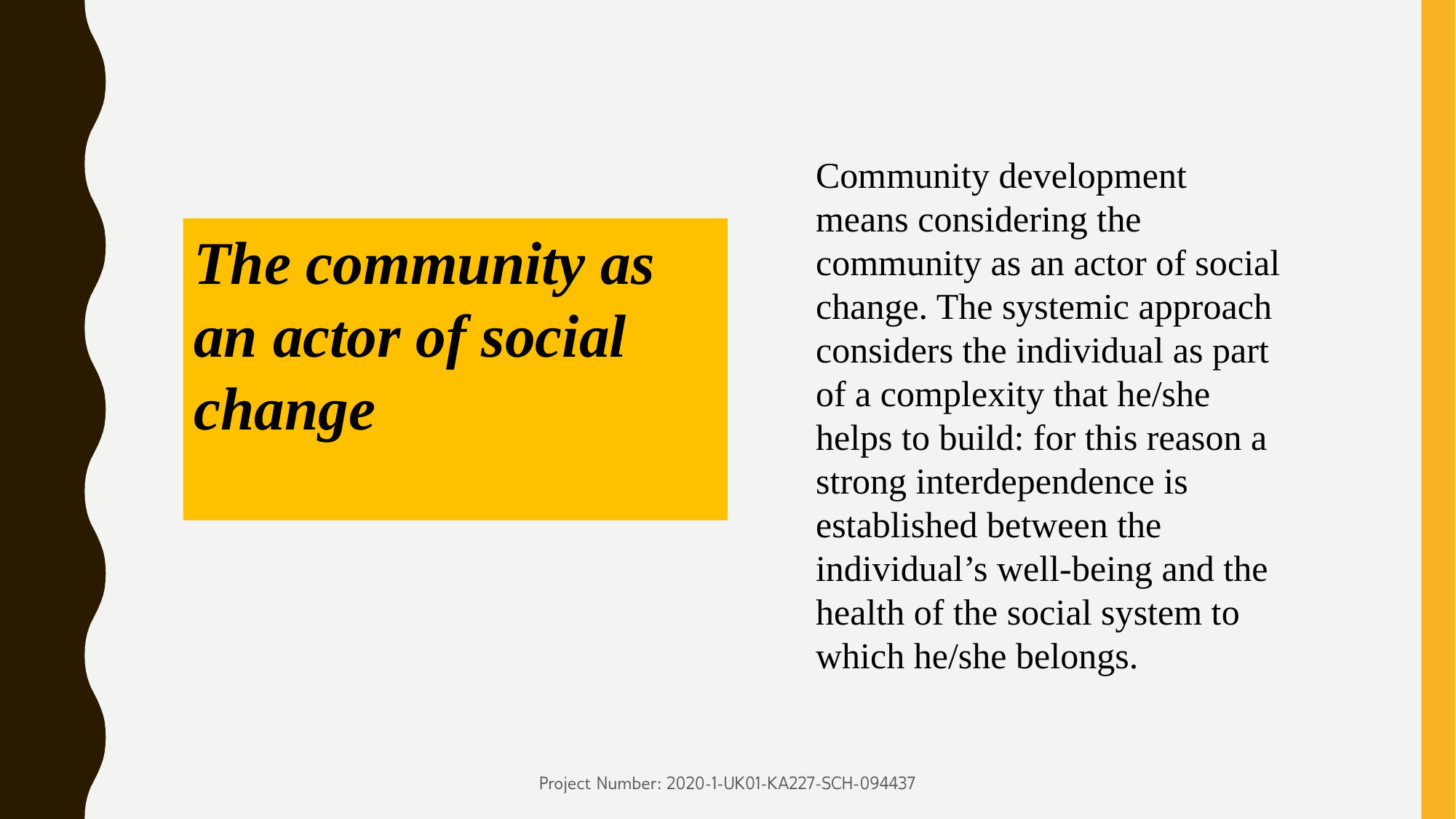

Community development means considering the community as an actor of social change. The systemic approach considers the individual as part of a complexity that he/she helps to build: for this reason a strong interdependence is established between the individual’s well-being and the health of the social system to which he/she belongs.

The community as an actor of social change

Project Number: 2020-1-UK01-KA227-SCH-094437